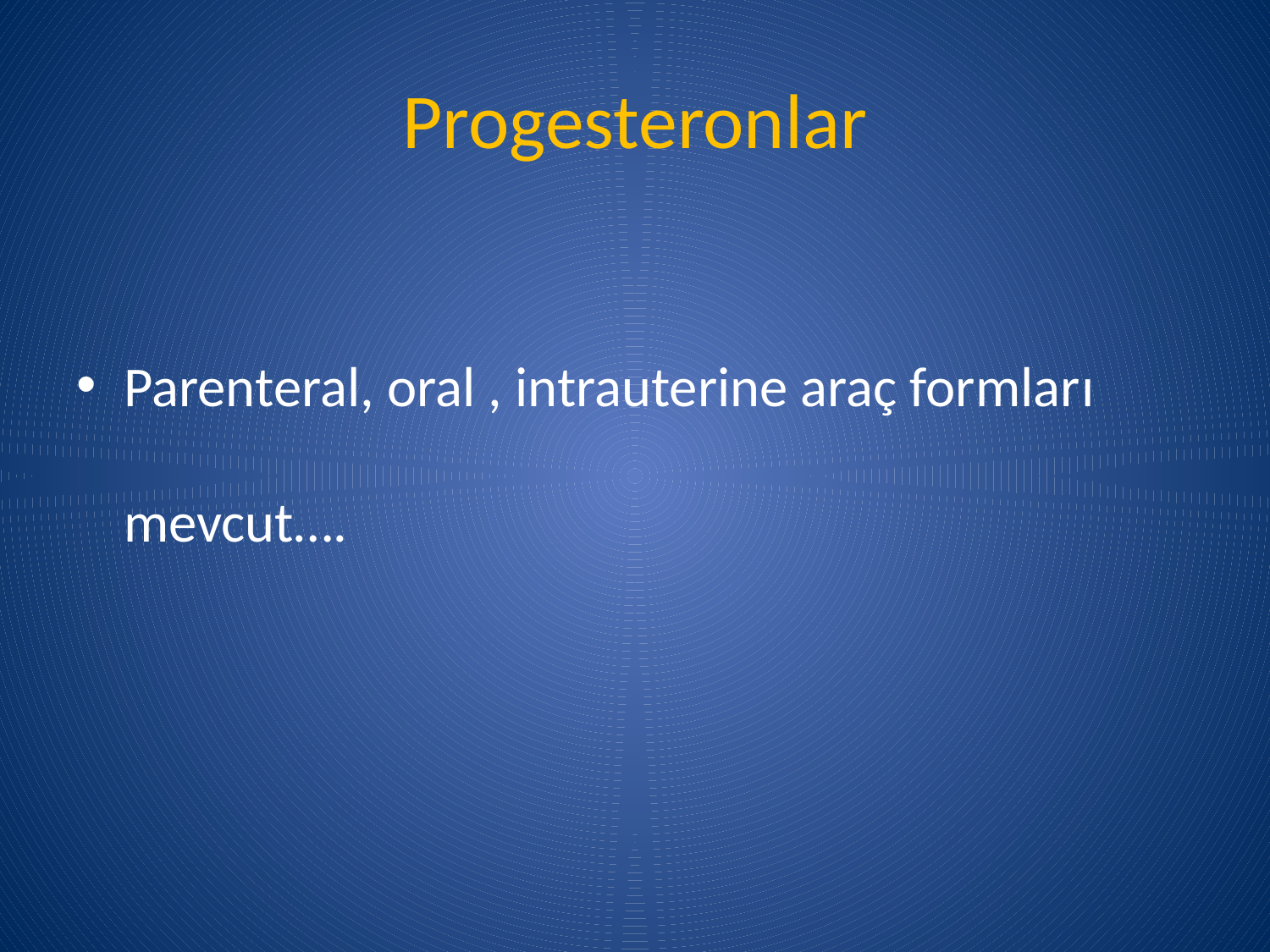

# Progesteronlar
Parenteral, oral , intrauterine araç formları mevcut….